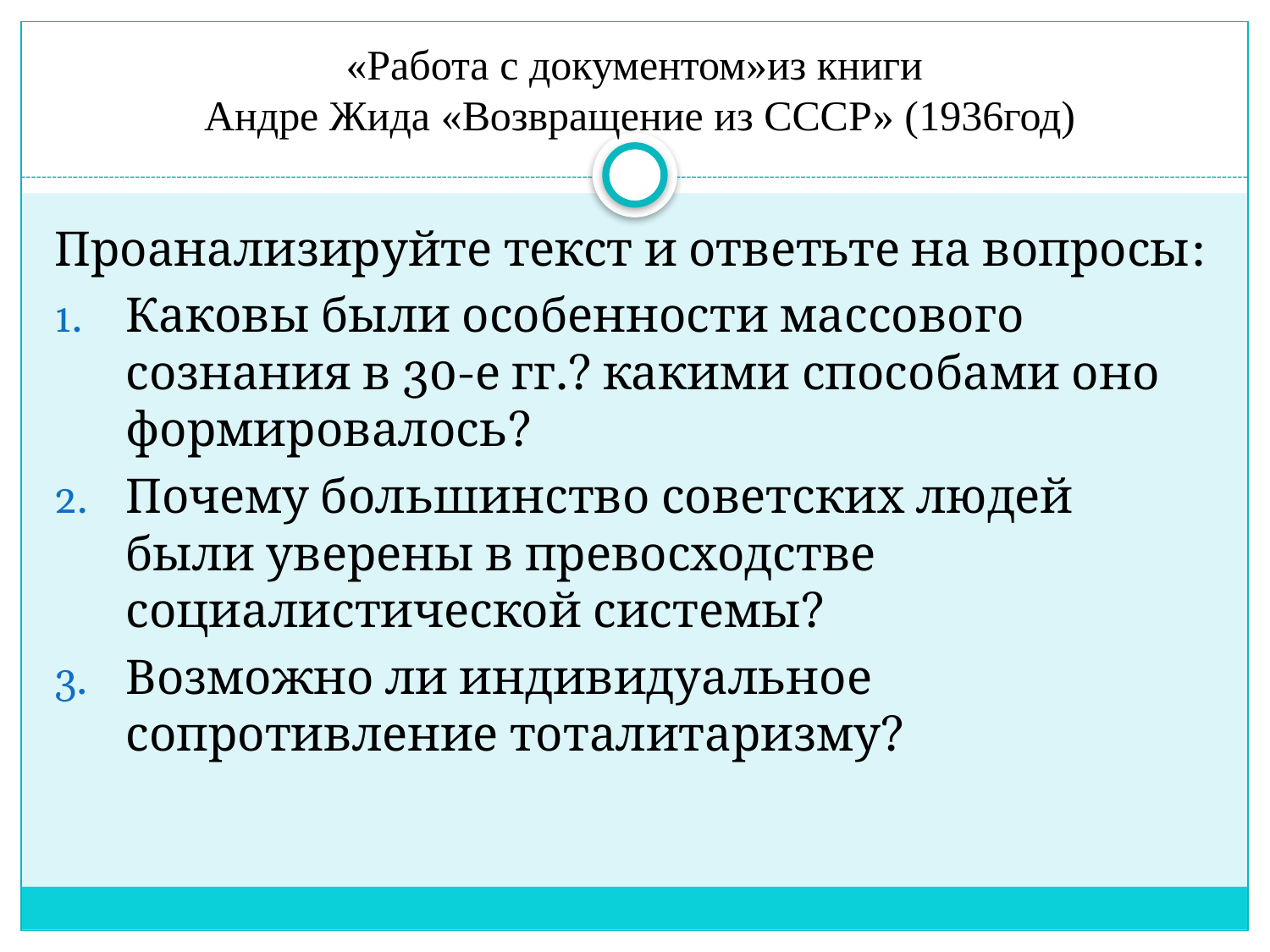

# «Работа с документом»из книги Андре Жида «Возвращение из СССР» (1936год)
Проанализируйте текст и ответьте на вопросы:
Каковы были особенности массового сознания в 30-е гг.? какими способами оно формировалось?
Почему большинство советских людей были уверены в превосходстве социалистической системы?
Возможно ли индивидуальное сопротивление тоталитаризму?